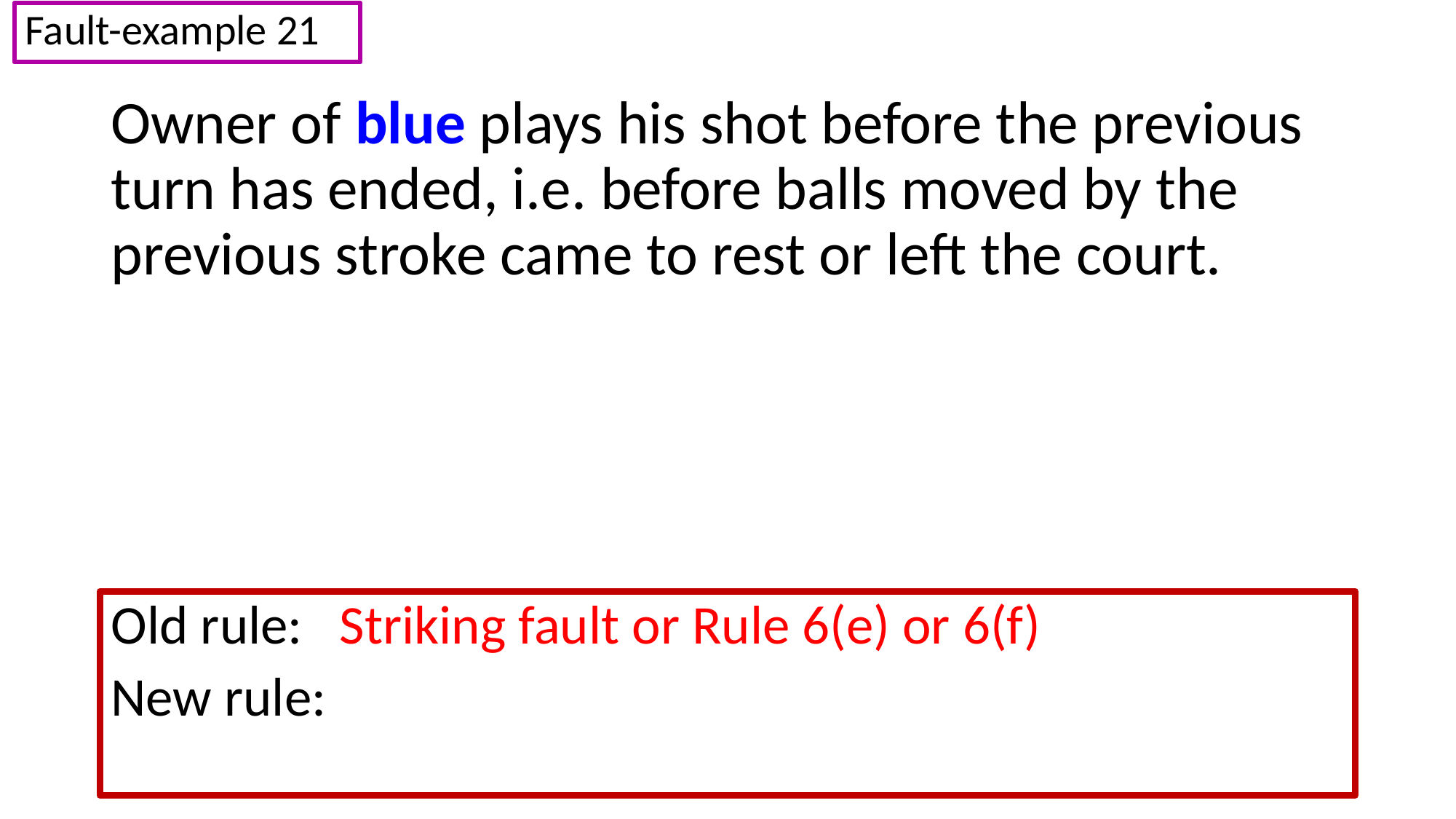

Fault-example 21

Owner of blue plays his shot before the previous turn has ended, i.e. before balls moved by the previous stroke came to rest or left the court.
Old rule:	Striking fault or Rule 6(e) or 6(f)Striking
New rule: Not a fault. However, there is a penalty. This situation is now covered by Rule 12